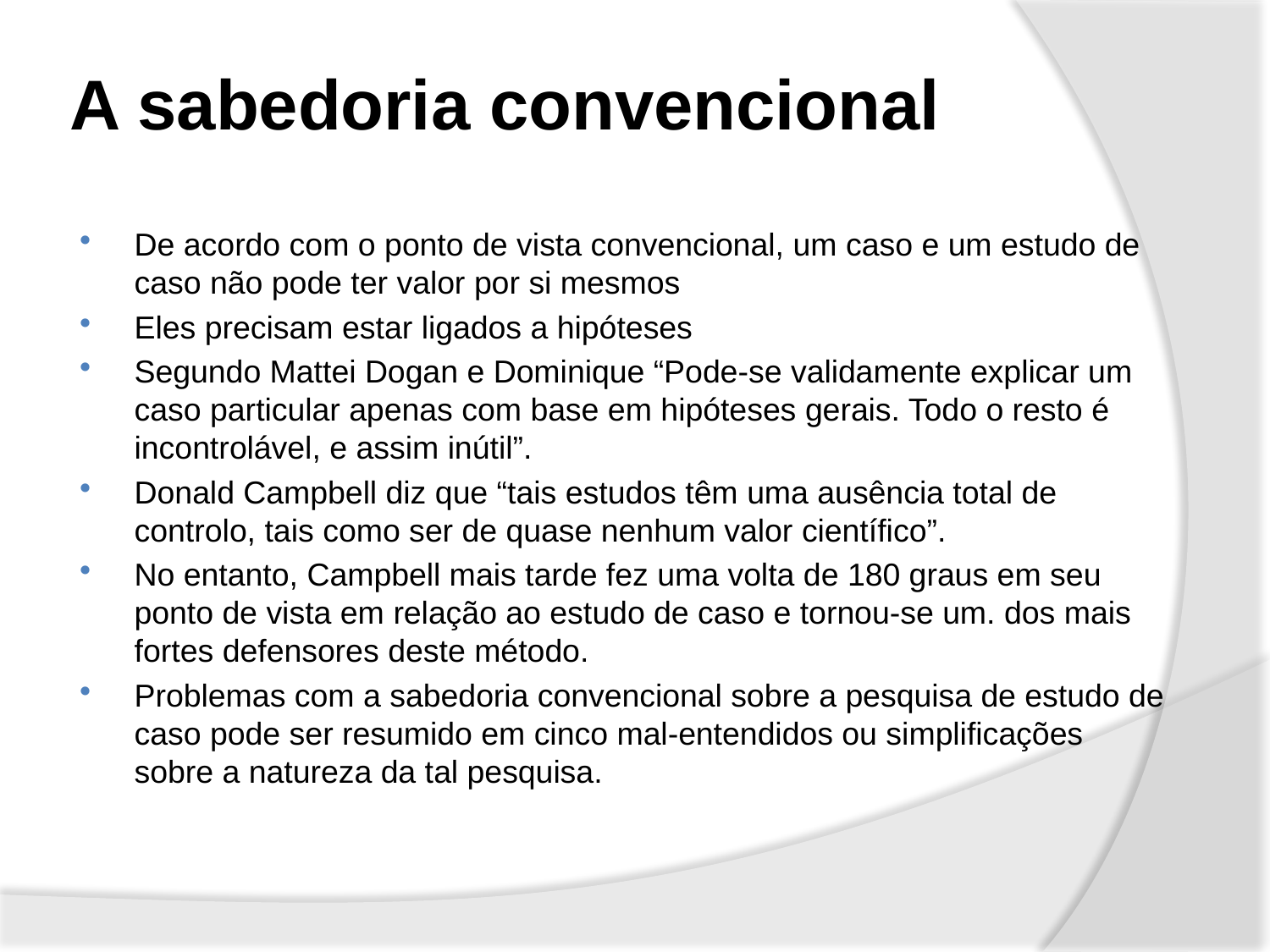

# A sabedoria convencional
De acordo com o ponto de vista convencional, um caso e um estudo de caso não pode ter valor por si mesmos
Eles precisam estar ligados a hipóteses
Segundo Mattei Dogan e Dominique “Pode-se validamente explicar um caso particular apenas com base em hipóteses gerais. Todo o resto é incontrolável, e assim inútil”.
Donald Campbell diz que “tais estudos têm uma ausência total de controlo, tais como ser de quase nenhum valor científico”.
No entanto, Campbell mais tarde fez uma volta de 180 graus em seu ponto de vista em relação ao estudo de caso e tornou-se um. dos mais fortes defensores deste método.
Problemas com a sabedoria convencional sobre a pesquisa de estudo de caso pode ser resumido em cinco mal-entendidos ou simplificações sobre a natureza da tal pesquisa.